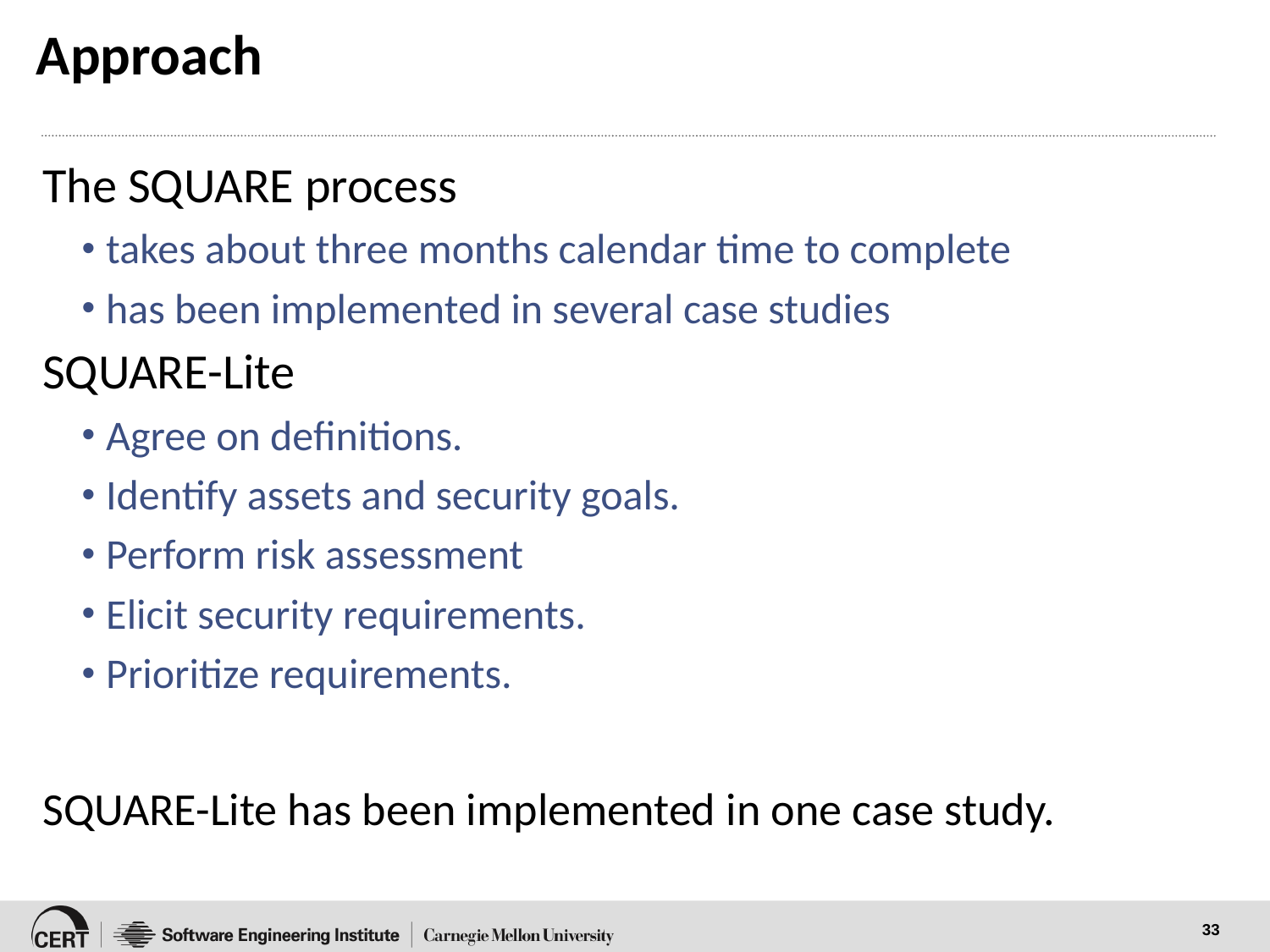

# Approach
The SQUARE process
takes about three months calendar time to complete
has been implemented in several case studies
SQUARE-Lite
Agree on definitions.
Identify assets and security goals.
Perform risk assessment
Elicit security requirements.
Prioritize requirements.

SQUARE-Lite has been implemented in one case study.